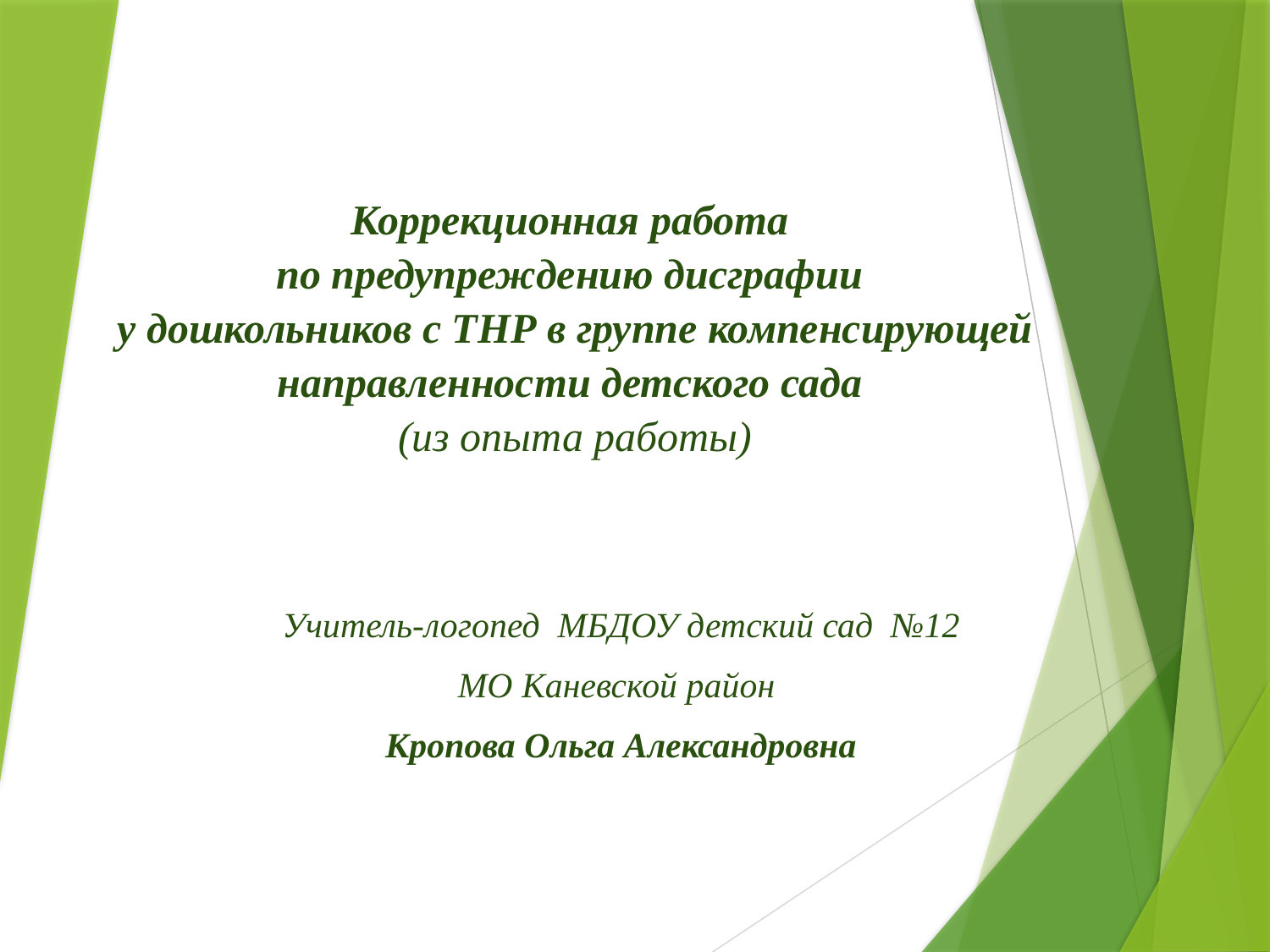

# Коррекционная работа по предупреждению дисграфии у дошкольников с ТНР в группе компенсирующей направленности детского сада (из опыта работы)
Учитель-логопед  МБДОУ детский сад  №12
МО Каневской район
Кропова Ольга Александровна